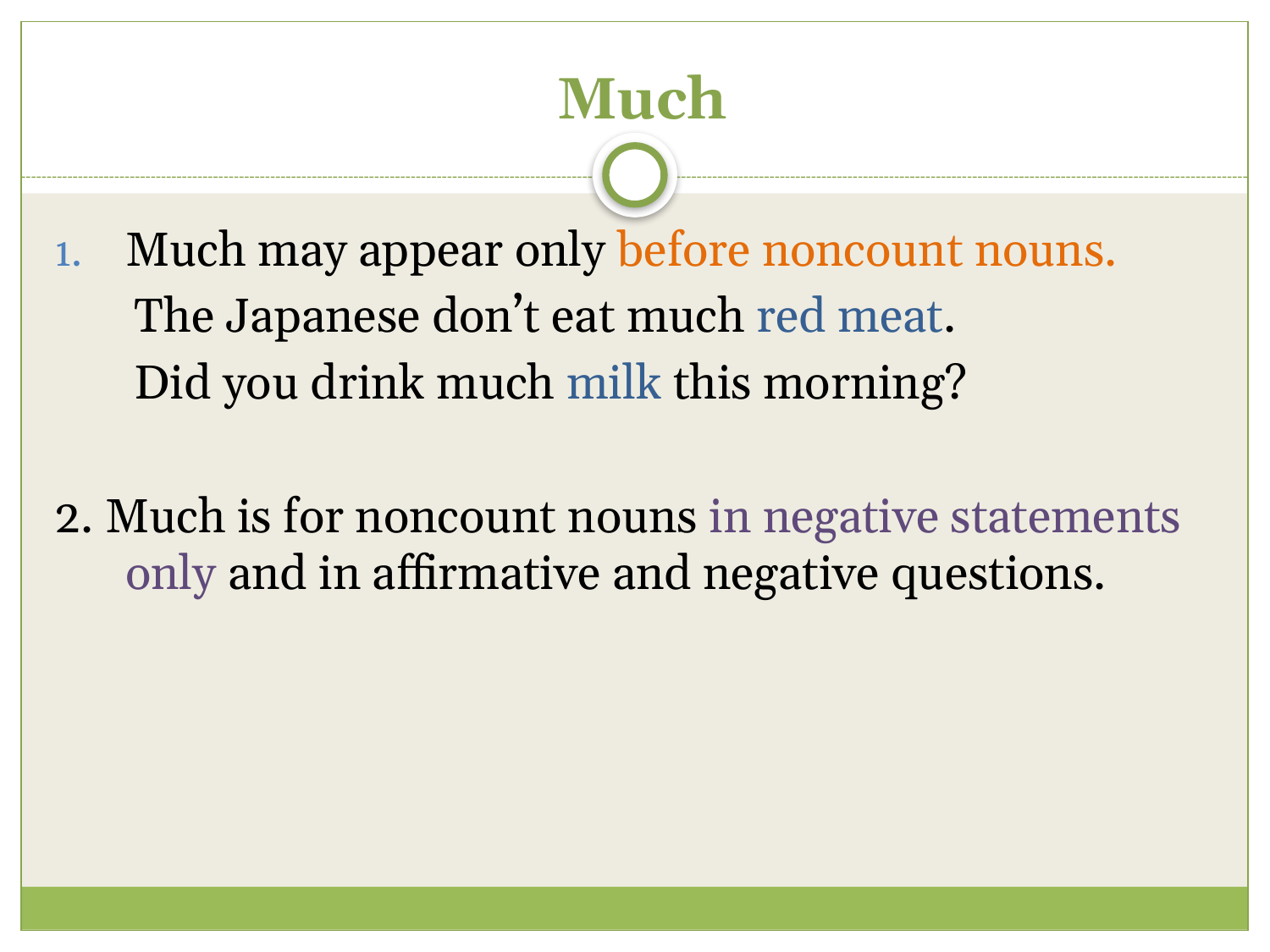

# Much
Much may appear only before noncount nouns.
       The Japanese don’t eat much red meat.
       Did you drink much milk this morning?

2. Much is for noncount nouns in negative statements only and in affirmative and negative questions.